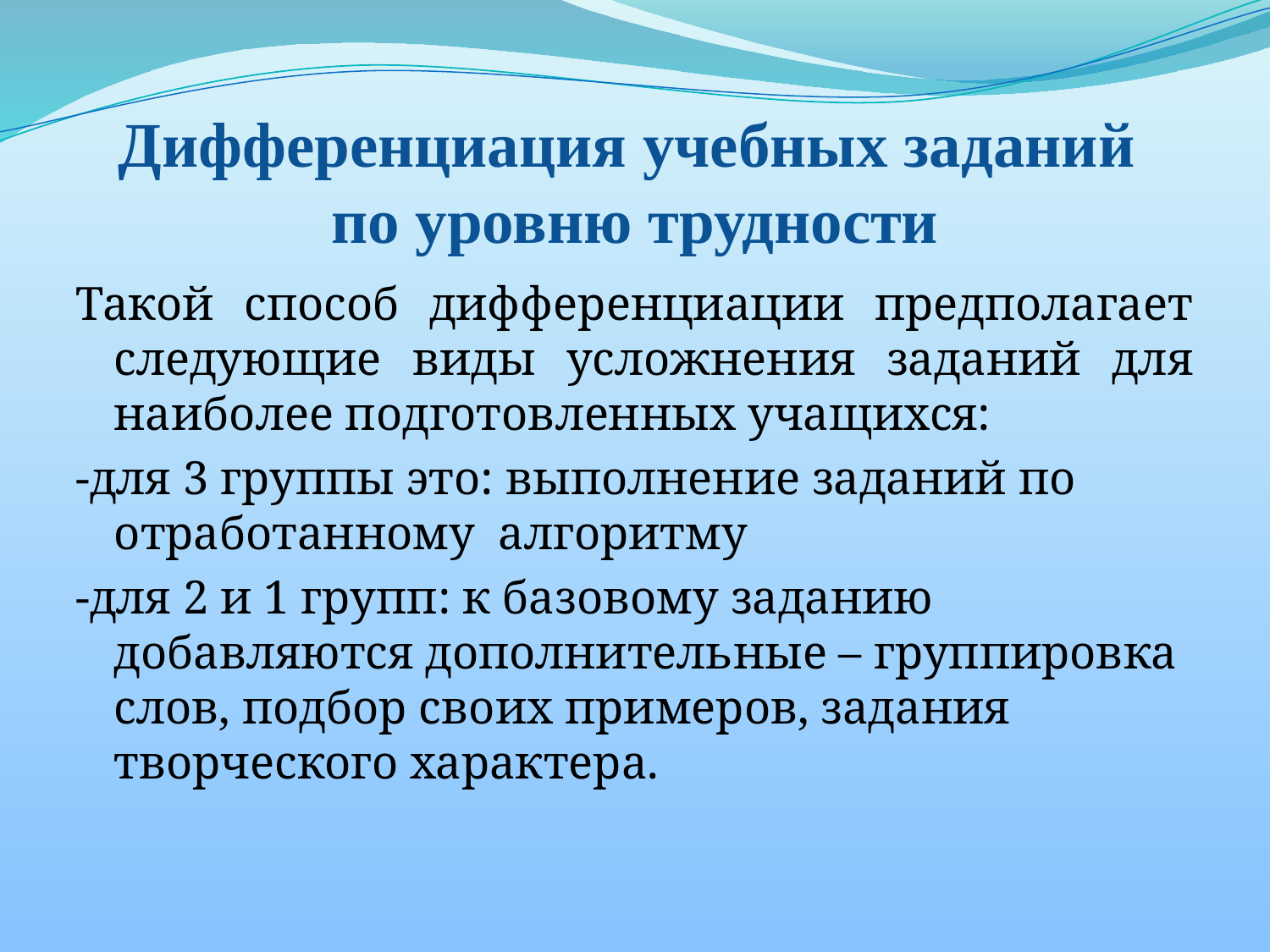

# Дифференциация учебных заданий по уровню трудности
Такой способ дифференциации предполагает следующие виды усложнения заданий для наиболее подготовленных учащихся:
-для 3 группы это: выполнение заданий по отработанному  алгоритму
-для 2 и 1 групп: к базовому заданию добавляются дополнительные – группировка слов, подбор своих примеров, задания творческого характера.